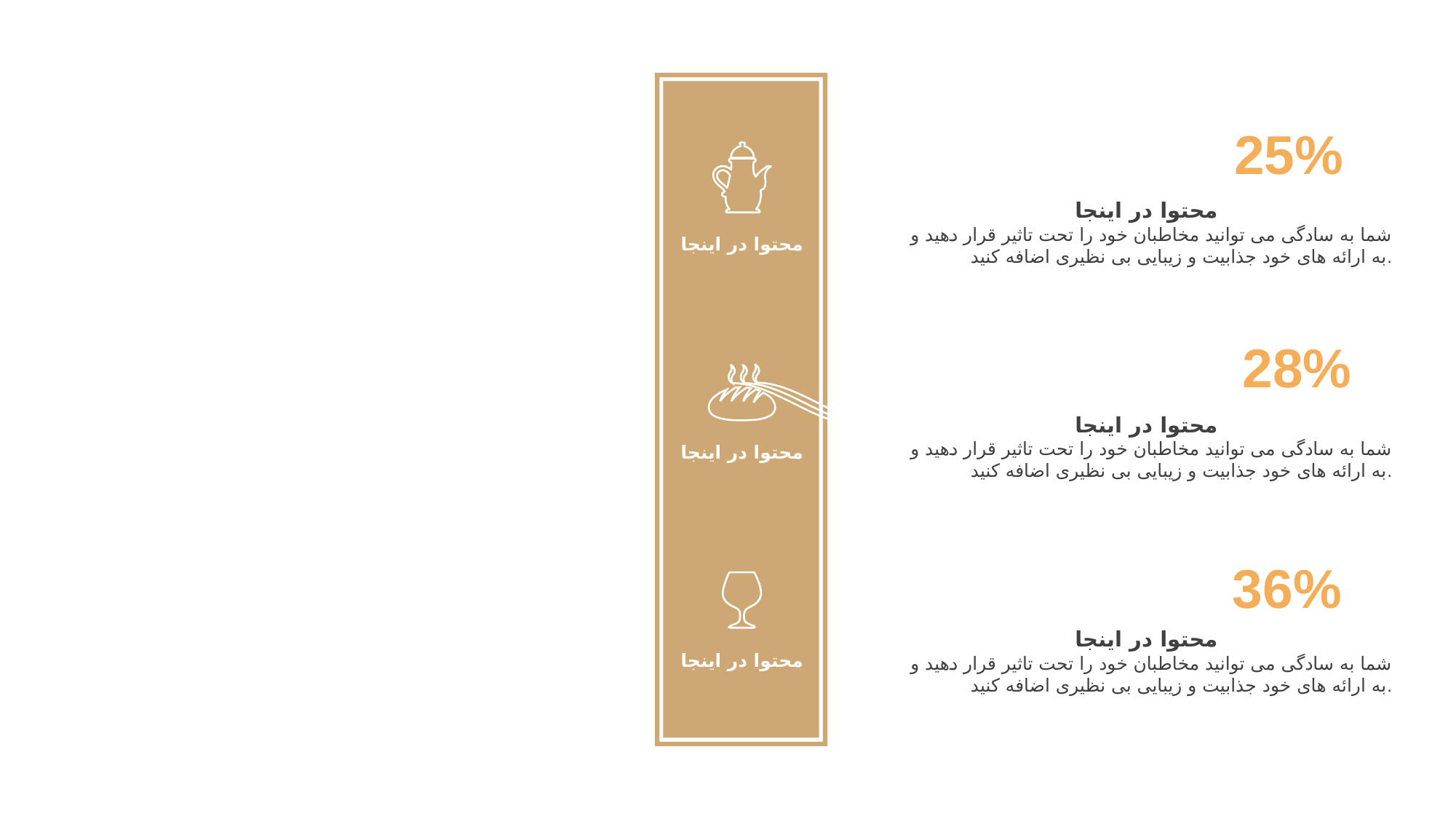

25%
محتوا در اینجا
شما به سادگی می توانید مخاطبان خود را تحت تاثیر قرار دهید و به ارائه های خود جذابیت و زیبایی بی نظیری اضافه کنید.

محتوا در اینجا
28%
محتوا در اینجا
شما به سادگی می توانید مخاطبان خود را تحت تاثیر قرار دهید و به ارائه های خود جذابیت و زیبایی بی نظیری اضافه کنید.

محتوا در اینجا
36%
محتوا در اینجا
شما به سادگی می توانید مخاطبان خود را تحت تاثیر قرار دهید و به ارائه های خود جذابیت و زیبایی بی نظیری اضافه کنید.

محتوا در اینجا